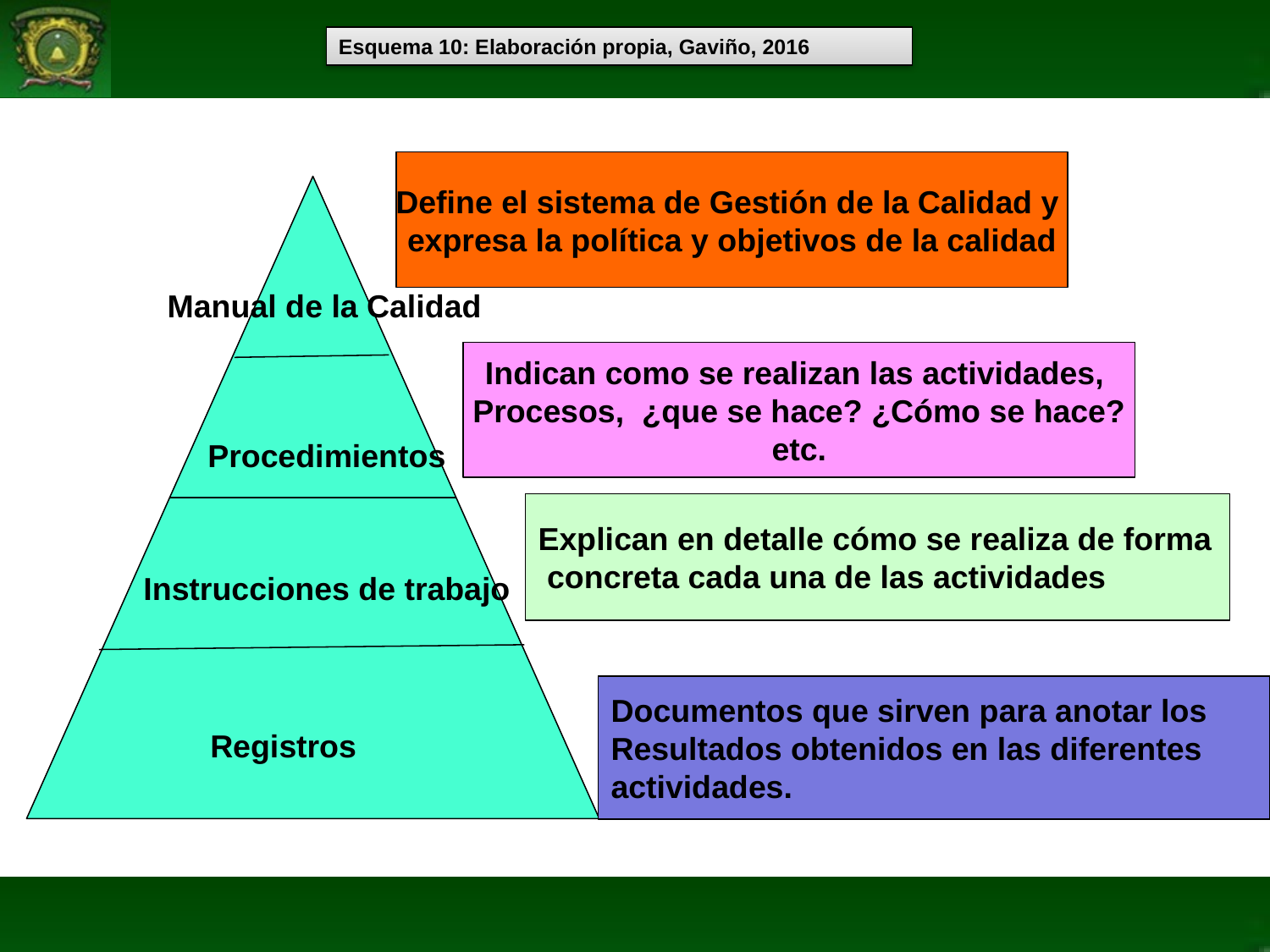

Esquema 10: Elaboración propia, Gaviño, 2016
Define el sistema de Gestión de la Calidad y
expresa la política y objetivos de la calidad

Manual de la Calidad
Indican como se realizan las actividades,
Procesos,  ¿que se hace? ¿Cómo se hace?
etc.
Procedimientos
Explican en detalle cómo se realiza de forma
 concreta cada una de las actividades
Instrucciones de trabajo
Documentos que sirven para anotar los
Resultados obtenidos en las diferentes
actividades.
Registros